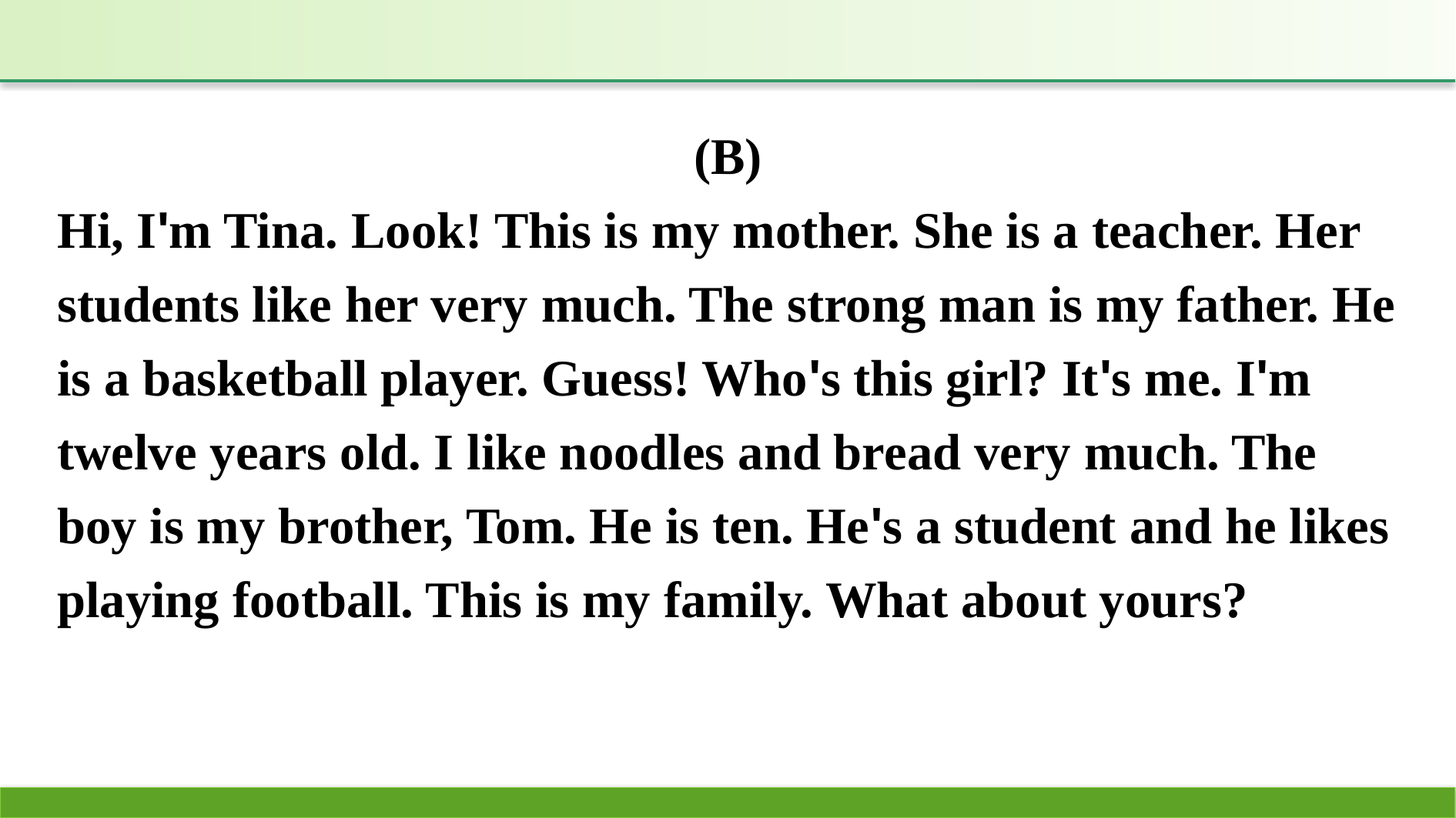

(B)
Hi, I'm Tina. Look! This is my mother. She is a teacher. Her students like her very much. The strong man is my father. He is a basketball player. Guess! Who's this girl? It's me. I'm twelve years old. I like noodles and bread very much. The boy is my brother, Tom. He is ten. He's a student and he likes playing football. This is my family. What about yours?